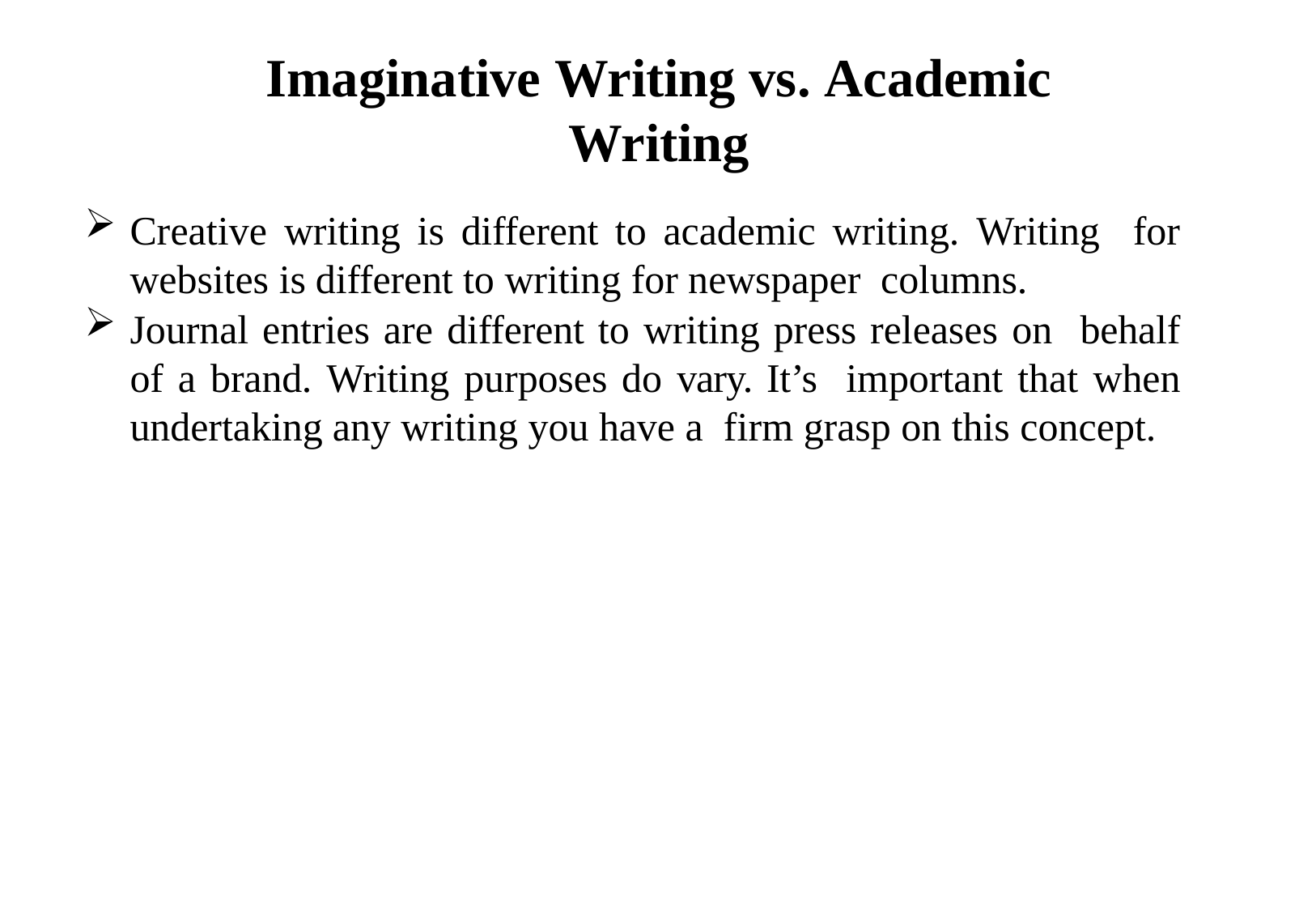

# Imaginative Writing vs. Academic Writing
Creative writing is different to academic writing. Writing  for websites is different to writing for newspaper  columns.
Journal entries are different to writing press releases on  behalf of a brand. Writing purposes do vary. It’s  important that when undertaking any writing you have a  firm grasp on this concept.